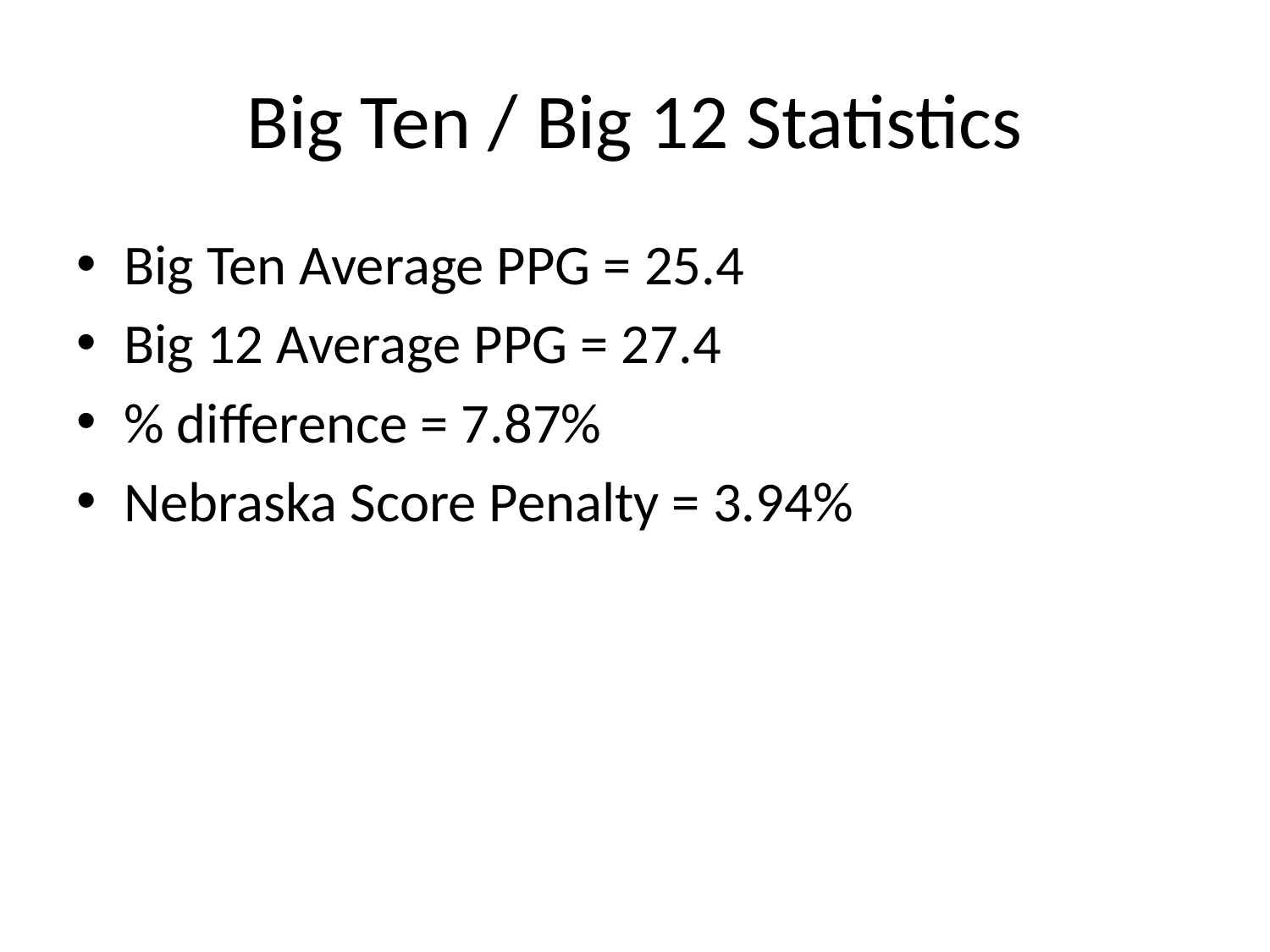

# Big Ten / Big 12 Statistics
Big Ten Average PPG = 25.4
Big 12 Average PPG = 27.4
% difference = 7.87%
Nebraska Score Penalty = 3.94%